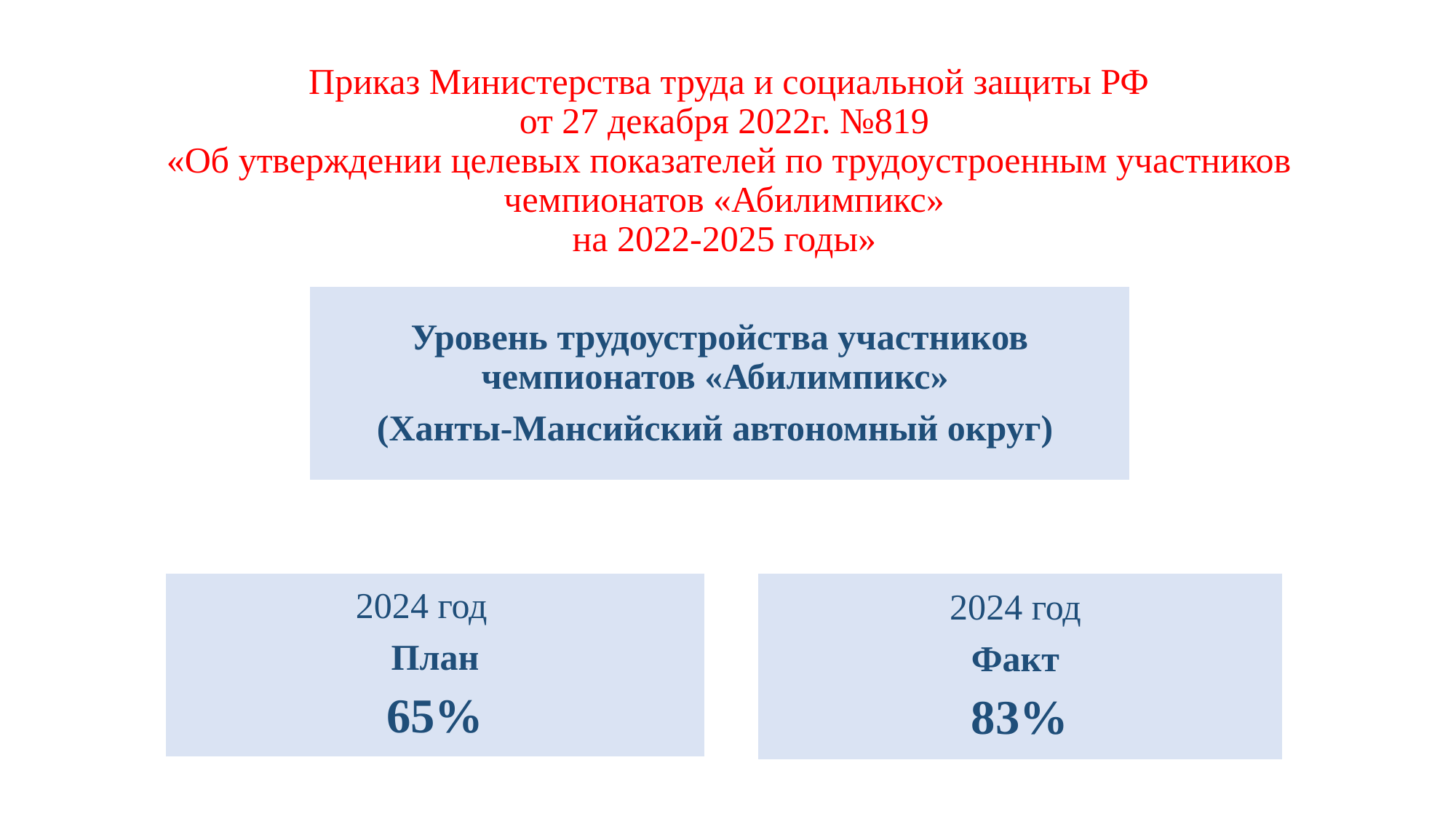

# Приказ Министерства труда и социальной защиты РФ от 27 декабря 2022г. №819 «Об утверждении целевых показателей по трудоустроенным участников чемпионатов «Абилимпикс» на 2022-2025 годы»
Уровень трудоустройства участников чемпионатов «Абилимпикс»
(Ханты-Мансийский автономный округ)
2024 год
План
65%
2024 год
Факт
83%